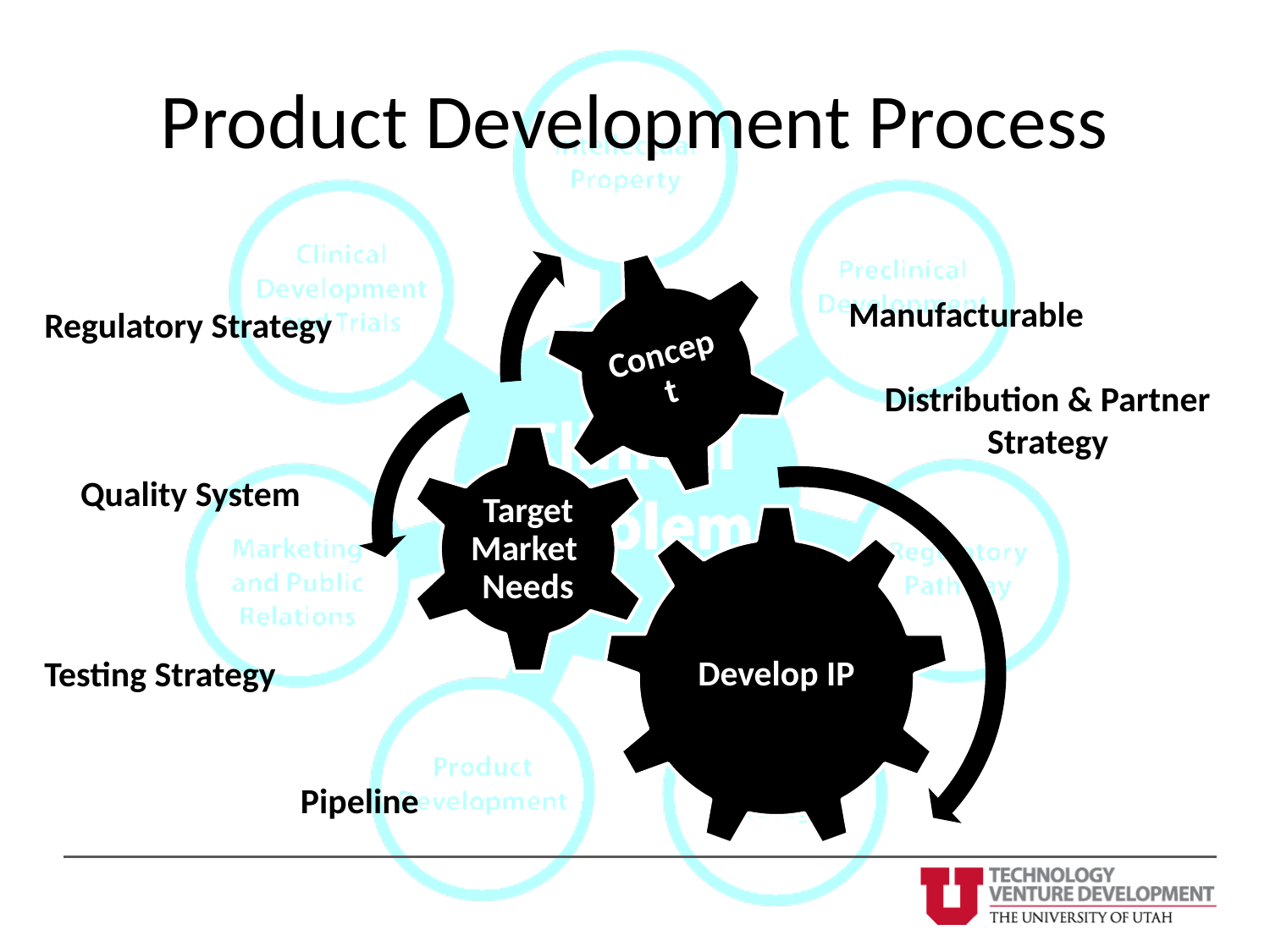

# Product Development Process
Develop IP
Target Market  Needs
Concept
Manufacturable
Regulatory Strategy
Distribution & Partner Strategy
Quality System
Testing Strategy
Pipeline